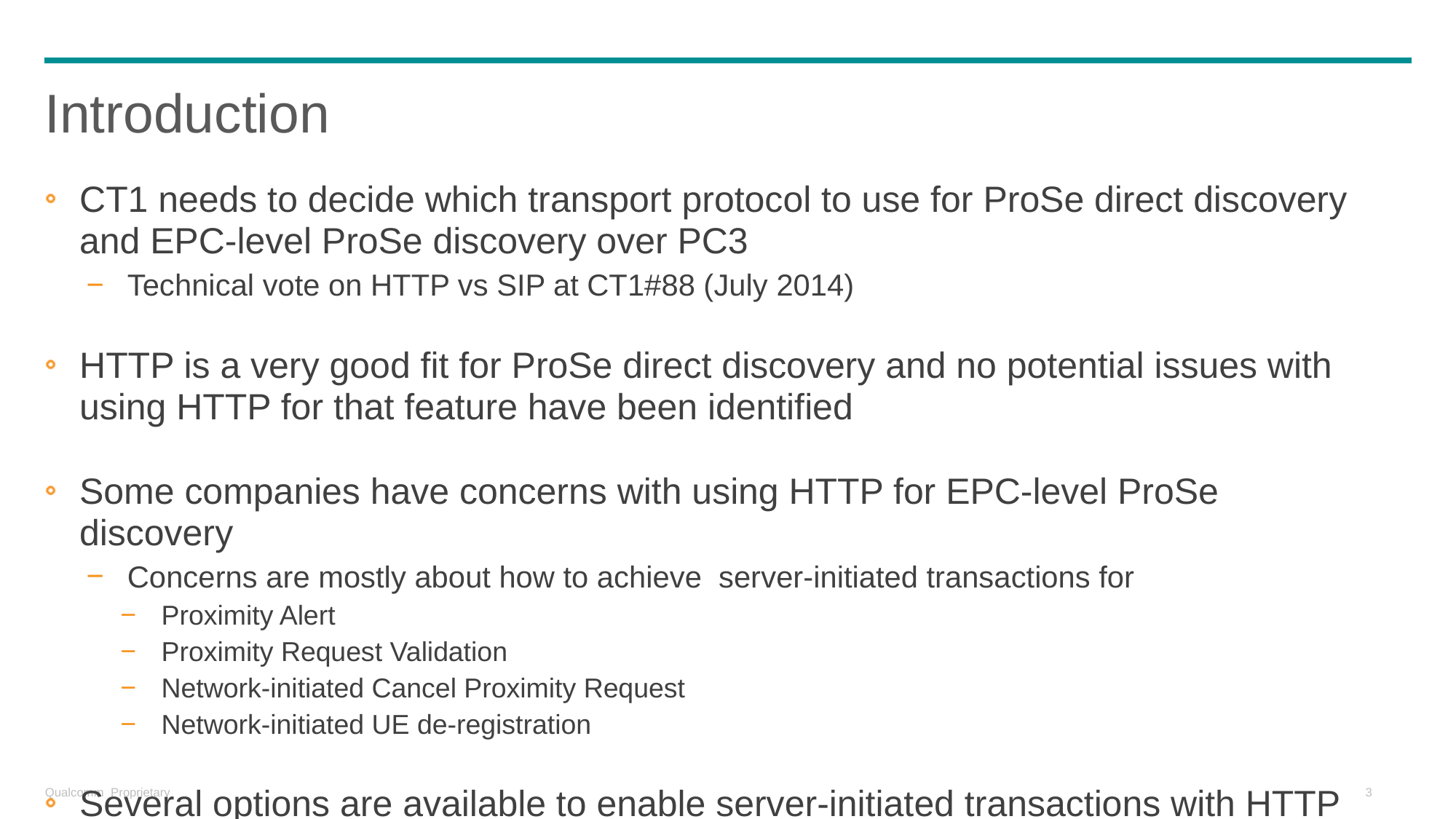

# Introduction
CT1 needs to decide which transport protocol to use for ProSe direct discovery and EPC-level ProSe discovery over PC3
Technical vote on HTTP vs SIP at CT1#88 (July 2014)

HTTP is a very good fit for ProSe direct discovery and no potential issues with using HTTP for that feature have been identified

Some companies have concerns with using HTTP for EPC-level ProSe discovery
Concerns are mostly about how to achieve  server-initiated transactions for
Proximity Alert
Proximity Request Validation
Network-initiated Cancel Proximity Request
Network-initiated UE de-registration

Several options are available to enable server-initiated transactions with HTTP
Their pros and cons need to be evaluated to select the option best suited to EPC-level discovery